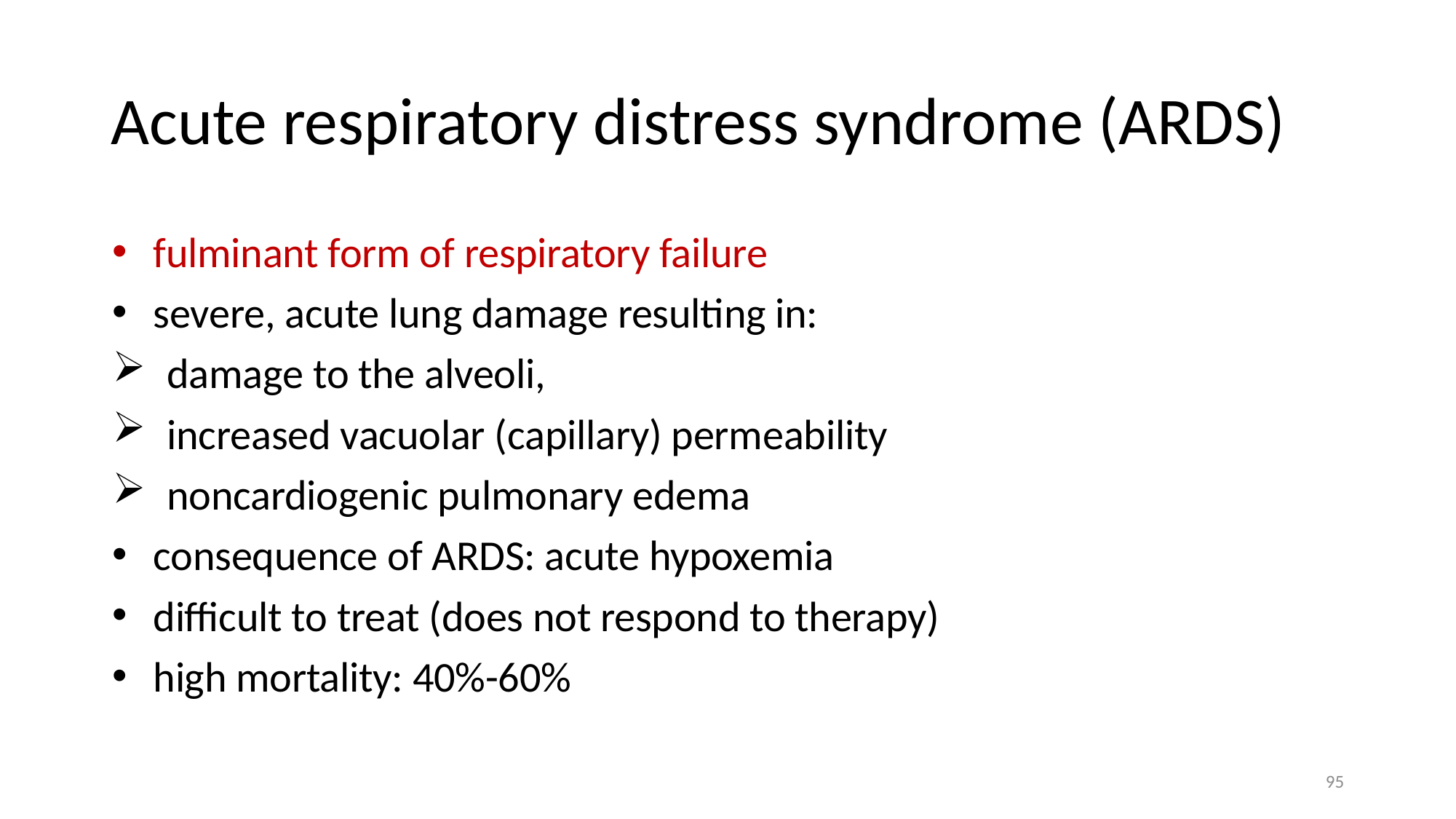

# Acute respiratory distress syndrome (ARDS)
fulminant form of respiratory failure
severe, acute lung damage resulting in:
damage to the alveoli,
increased vacuolar (capillary) permeability
noncardiogenic pulmonary edema
consequence of ARDS: acute hypoxemia
difficult to treat (does not respond to therapy)
high mortality: 40%-60%
95